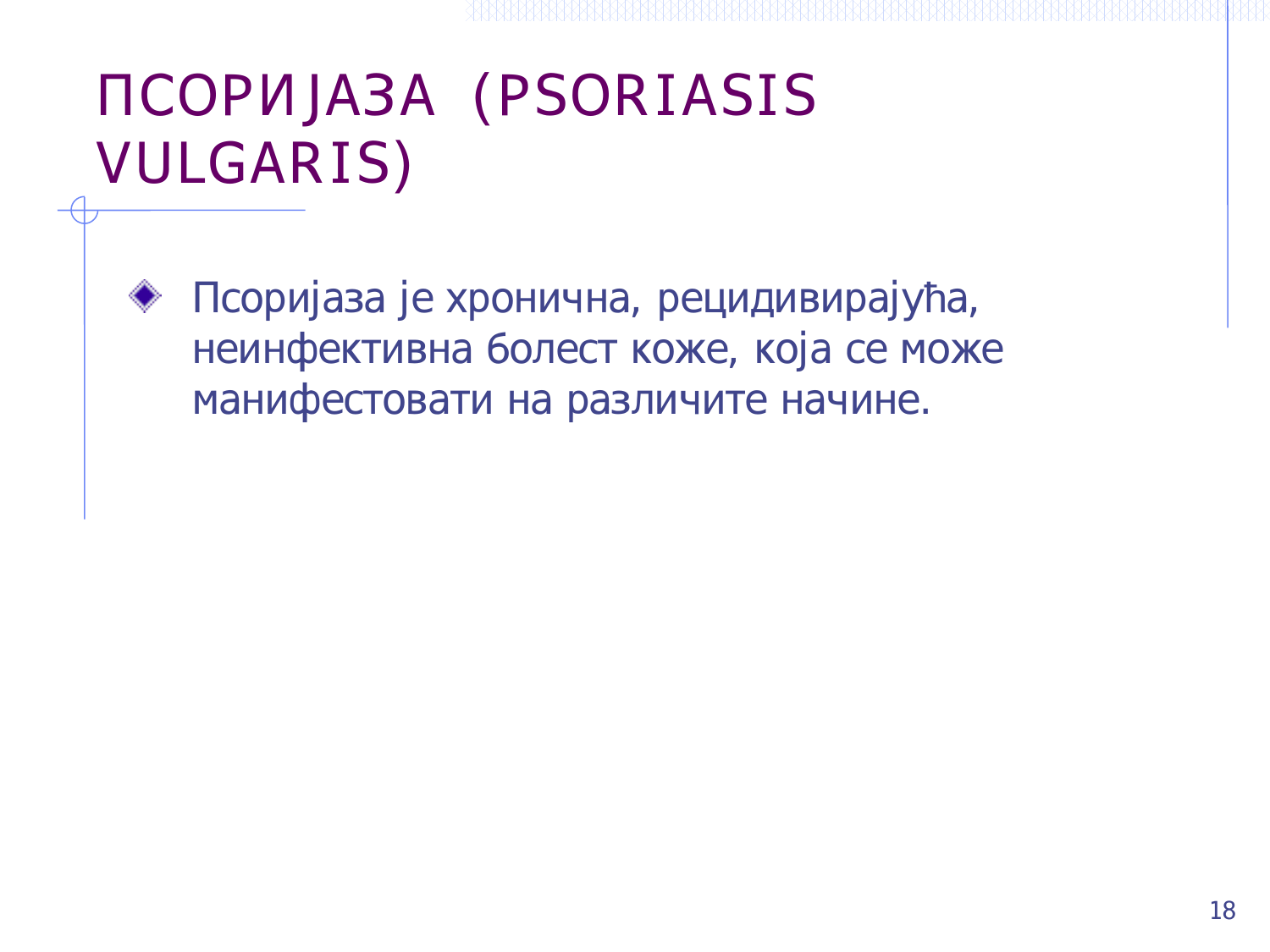

# Псоријаза  (PSORIASIS VULGARIS)
Псоријаза је хронична, рецидивирајућа, неинфективна болест коже, која се може манифестовати на различите начине.
18